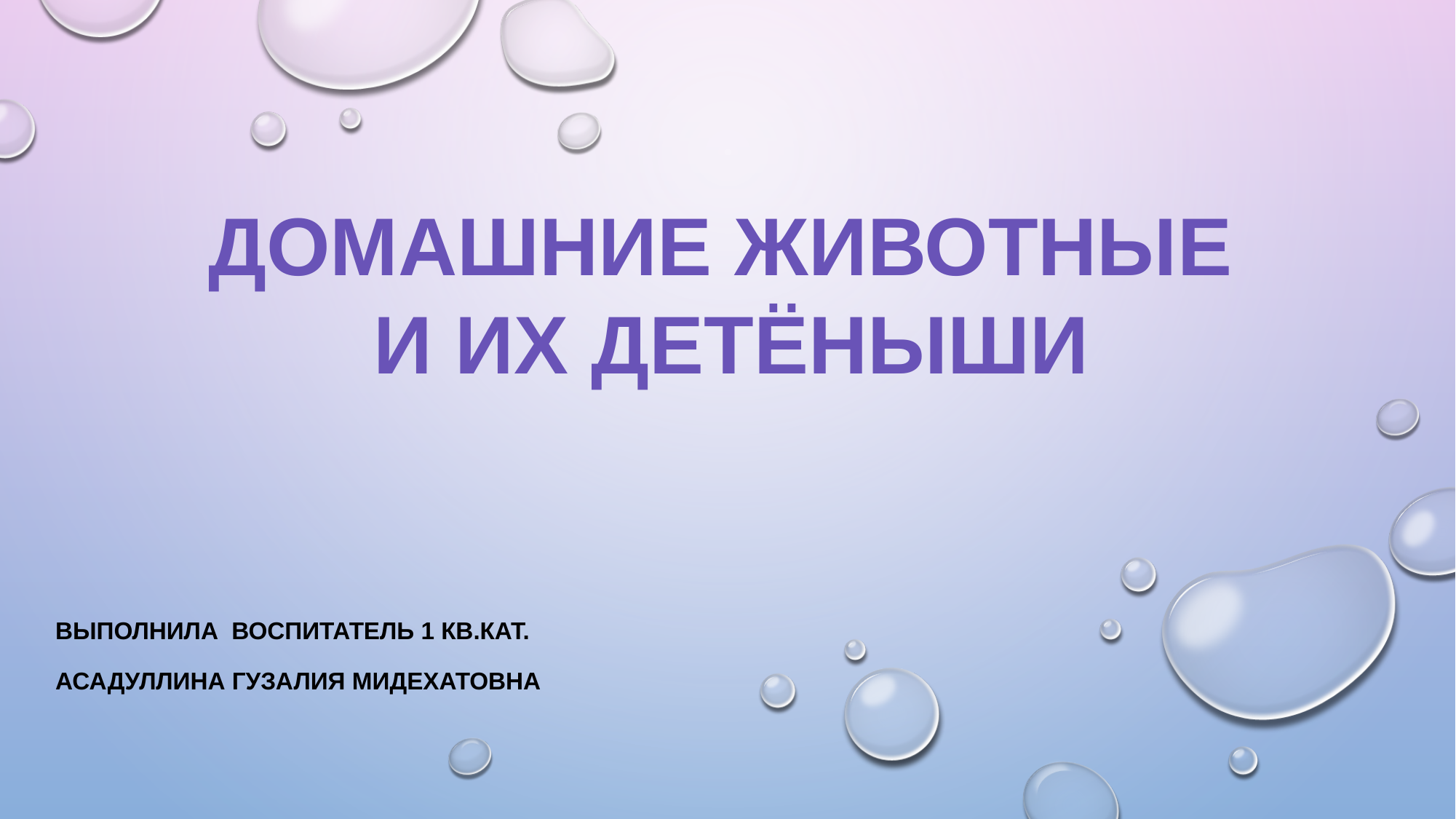

ДОМАШНИЕ ЖИВОТНЫЕ
И ИХ ДЕТЁНЫШИ
Выполнила  воспитатель 1 кв.кат.
Асадуллина Гузалия Мидехатовна